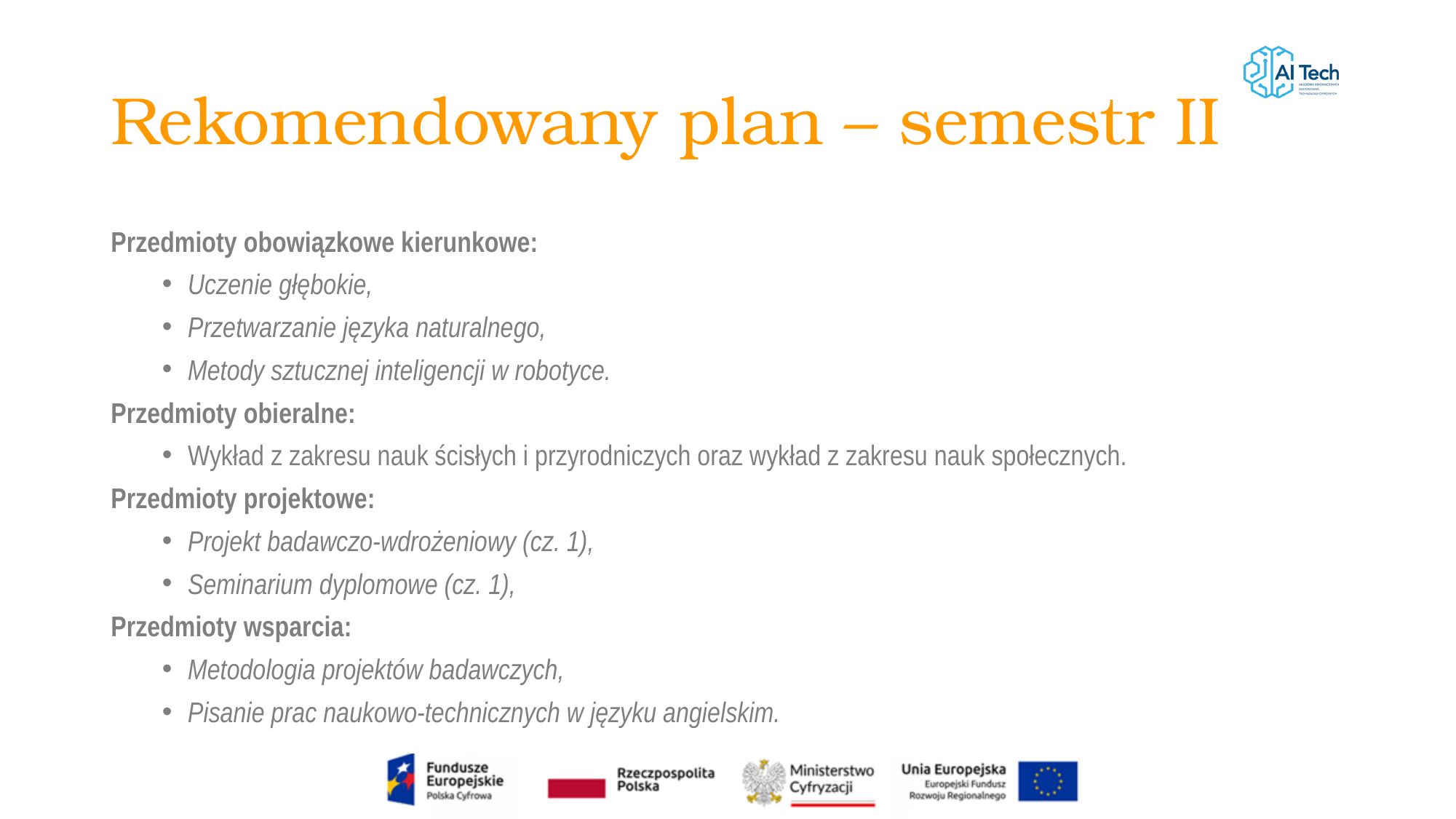

# Rekomendowany plan – semestr II
Przedmioty obowiązkowe kierunkowe:
Uczenie głębokie,
Przetwarzanie języka naturalnego,
Metody sztucznej inteligencji w robotyce.
Przedmioty obieralne:
Wykład z zakresu nauk ścisłych i przyrodniczych oraz wykład z zakresu nauk społecznych.
Przedmioty projektowe:
Projekt badawczo-wdrożeniowy (cz. 1),
Seminarium dyplomowe (cz. 1),
Przedmioty wsparcia:
Metodologia projektów badawczych,
Pisanie prac naukowo-technicznych w języku angielskim.